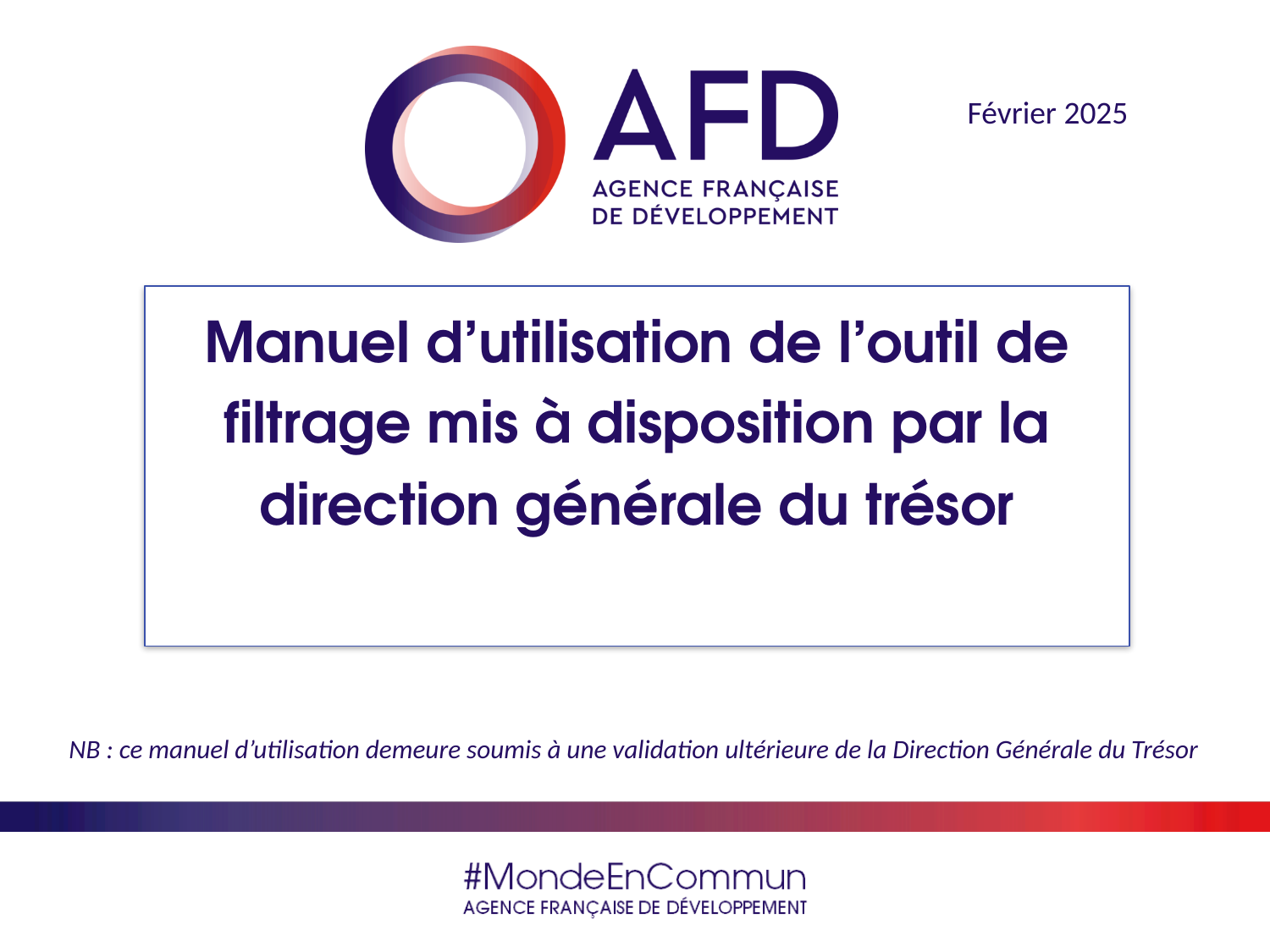

Février 2025
Manuel d’utilisation de l’outil de filtrage mis à disposition par la direction générale du trésor
NB : ce manuel d’utilisation demeure soumis à une validation ultérieure de la Direction Générale du Trésor